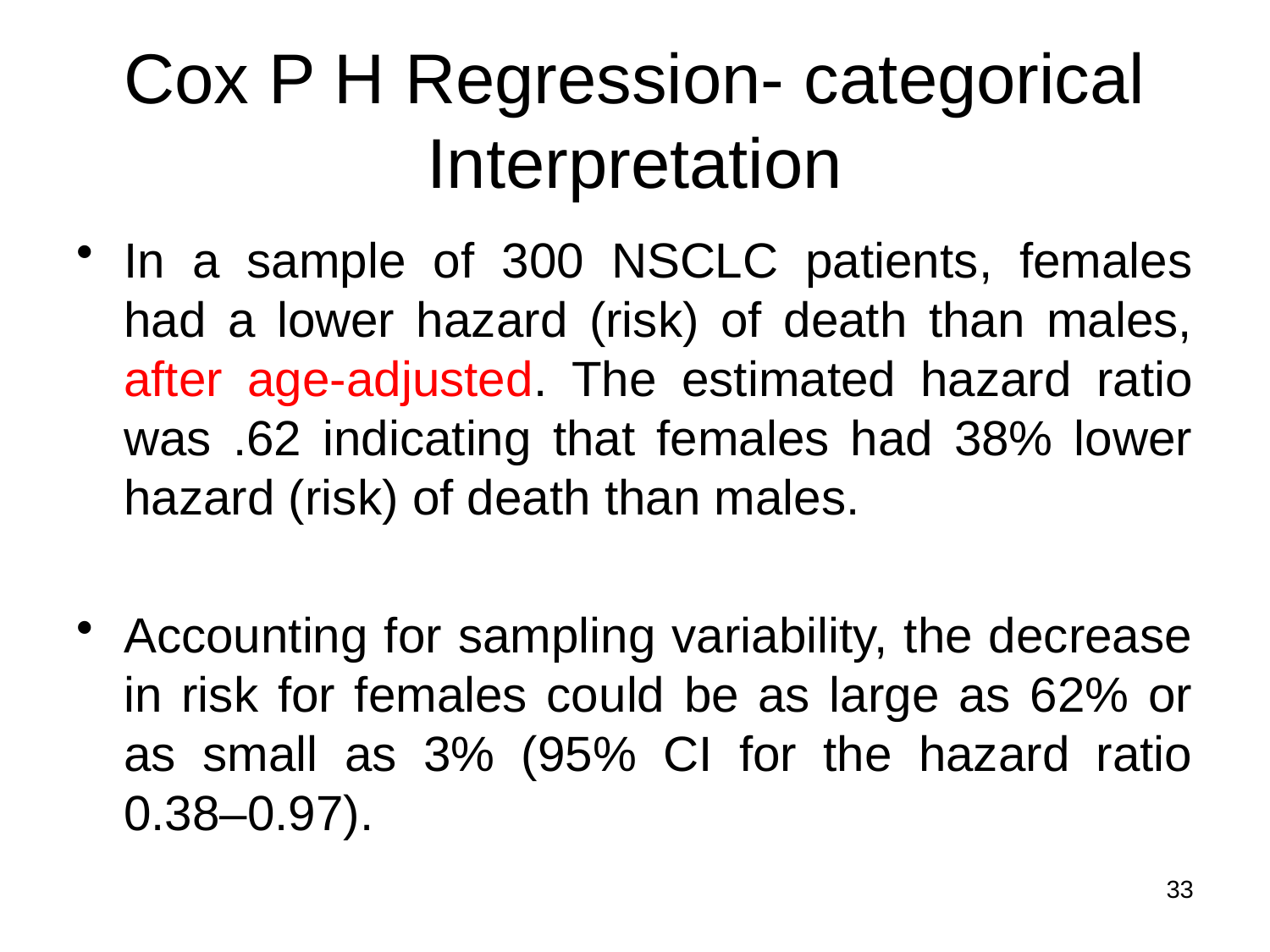

# Cox P H Regression- categorical Interpretation
In a sample of 300 NSCLC patients, females had a lower hazard (risk) of death than males, after age-adjusted. The estimated hazard ratio was .62 indicating that females had 38% lower hazard (risk) of death than males.

Accounting for sampling variability, the decrease in risk for females could be as large as 62% or as small as 3% (95% CI for the hazard ratio 0.38–0.97).
33